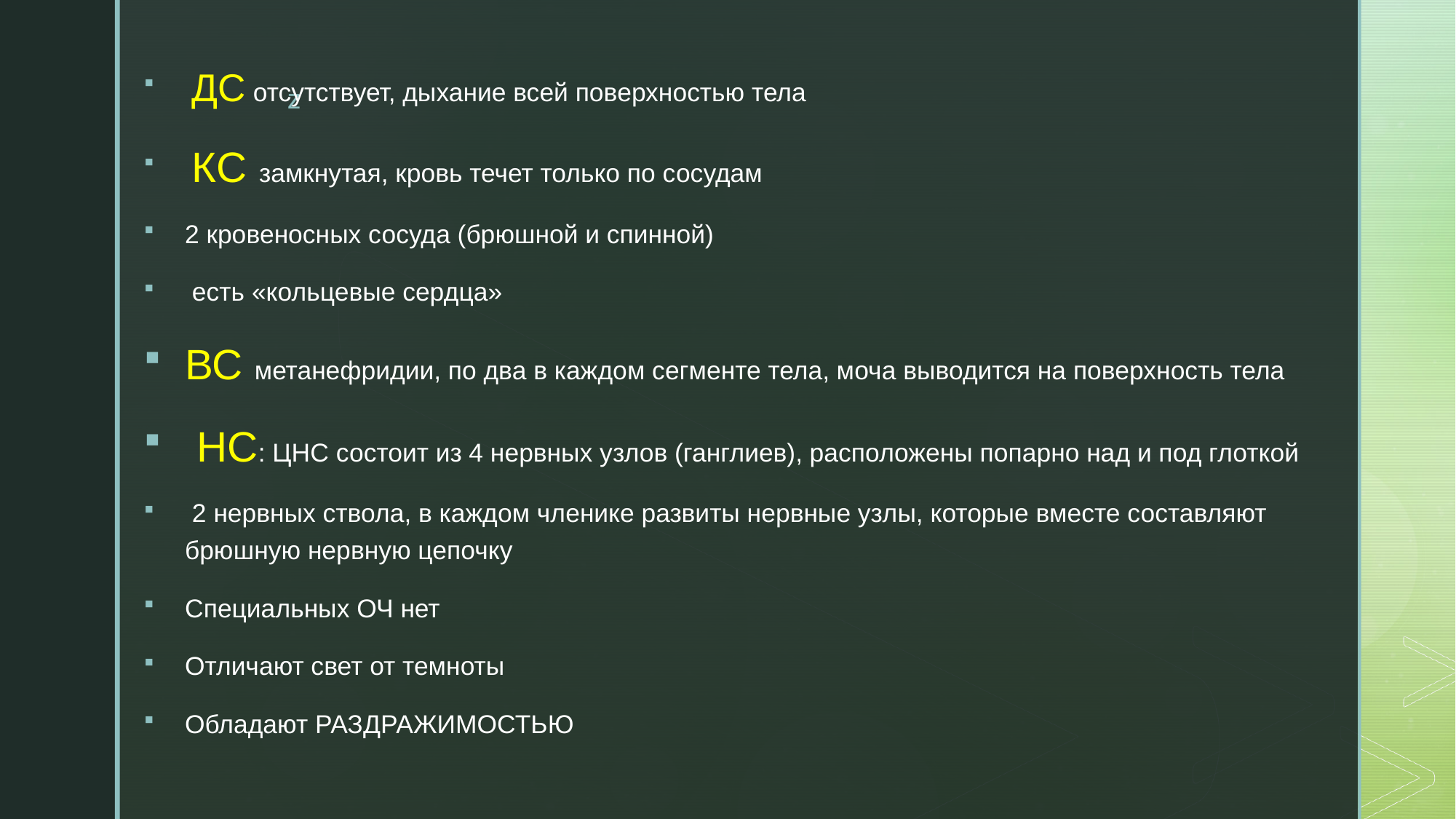

ДС отсутствует, дыхание всей поверхностью тела
 КС замкнутая, кровь течет только по сосудам
2 кровеносных сосуда (брюшной и спинной)
 есть «кольцевые сердца»
ВС метанефридии, по два в каждом сегменте тела, моча выводится на поверхность тела
 НС: ЦНС состоит из 4 нервных узлов (ганглиев), расположены попарно над и под глоткой
 2 нервных ствола, в каждом членике развиты нервные узлы, которые вместе составляют брюшную нервную цепочку
Специальных ОЧ нет
Отличают свет от темноты
Обладают РАЗДРАЖИМОСТЬЮ

#